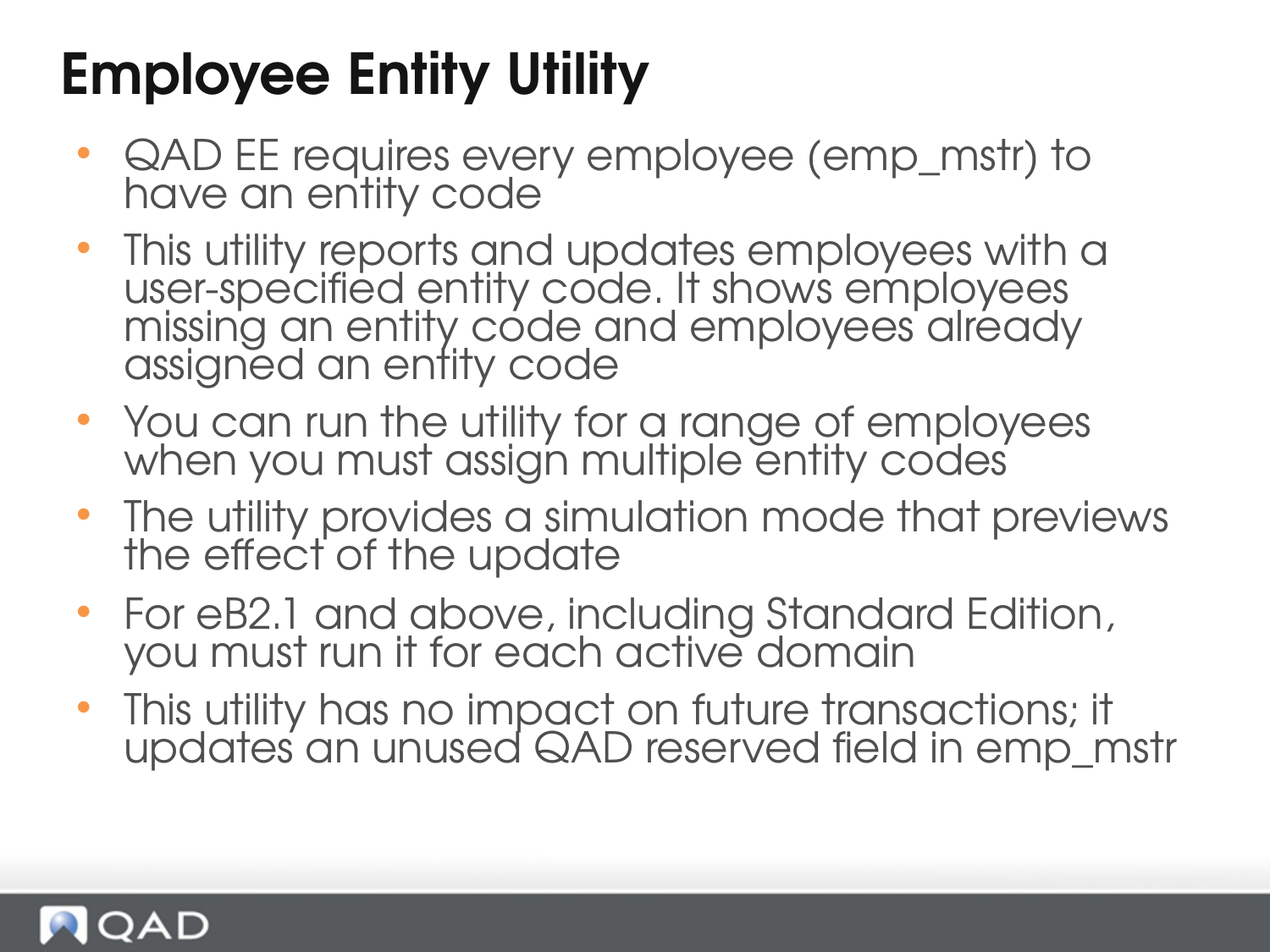

Employee Entity Utility
QAD EE requires every employee (emp_mstr) to have an entity code
This utility reports and updates employees with a user-specified entity code. It shows employees missing an entity code and employees already assigned an entity code
You can run the utility for a range of employees when you must assign multiple entity codes
The utility provides a simulation mode that previews the effect of the update
For eB2.1 and above, including Standard Edition, you must run it for each active domain
This utility has no impact on future transactions; it updates an unused QAD reserved field in emp_mstr